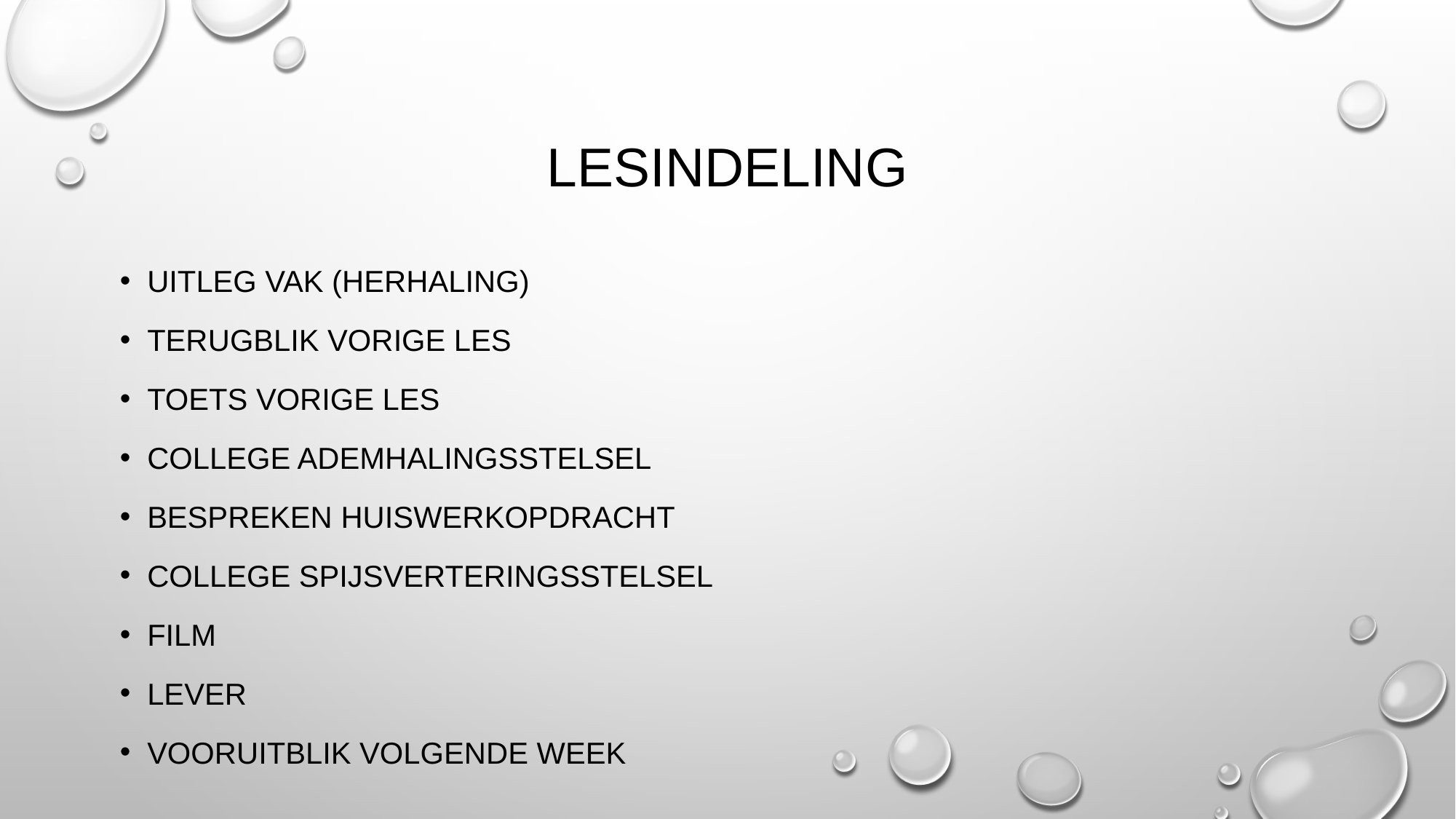

# Lesindeling
Uitleg vak (herhaling)
Terugblik vorige les
Toets vorige les
College ademhalingsstelsel
Bespreken huiswerkopdracht
College Spijsverteringsstelsel
Film
lever
Vooruitblik volgende week